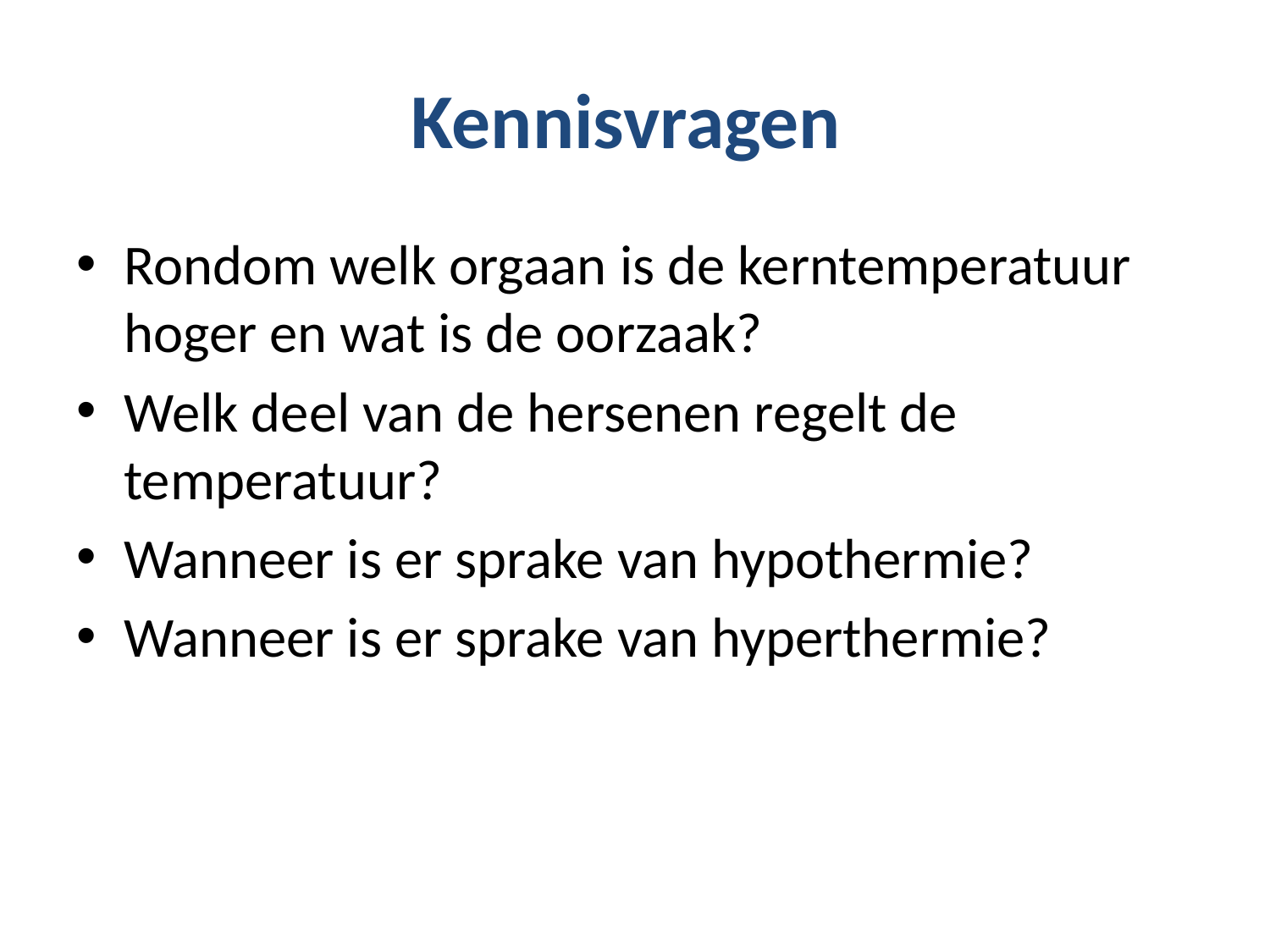

# Kennisvragen
Rondom welk orgaan is de kerntemperatuur hoger en wat is de oorzaak?
Welk deel van de hersenen regelt de temperatuur?
Wanneer is er sprake van hypothermie?
Wanneer is er sprake van hyperthermie?